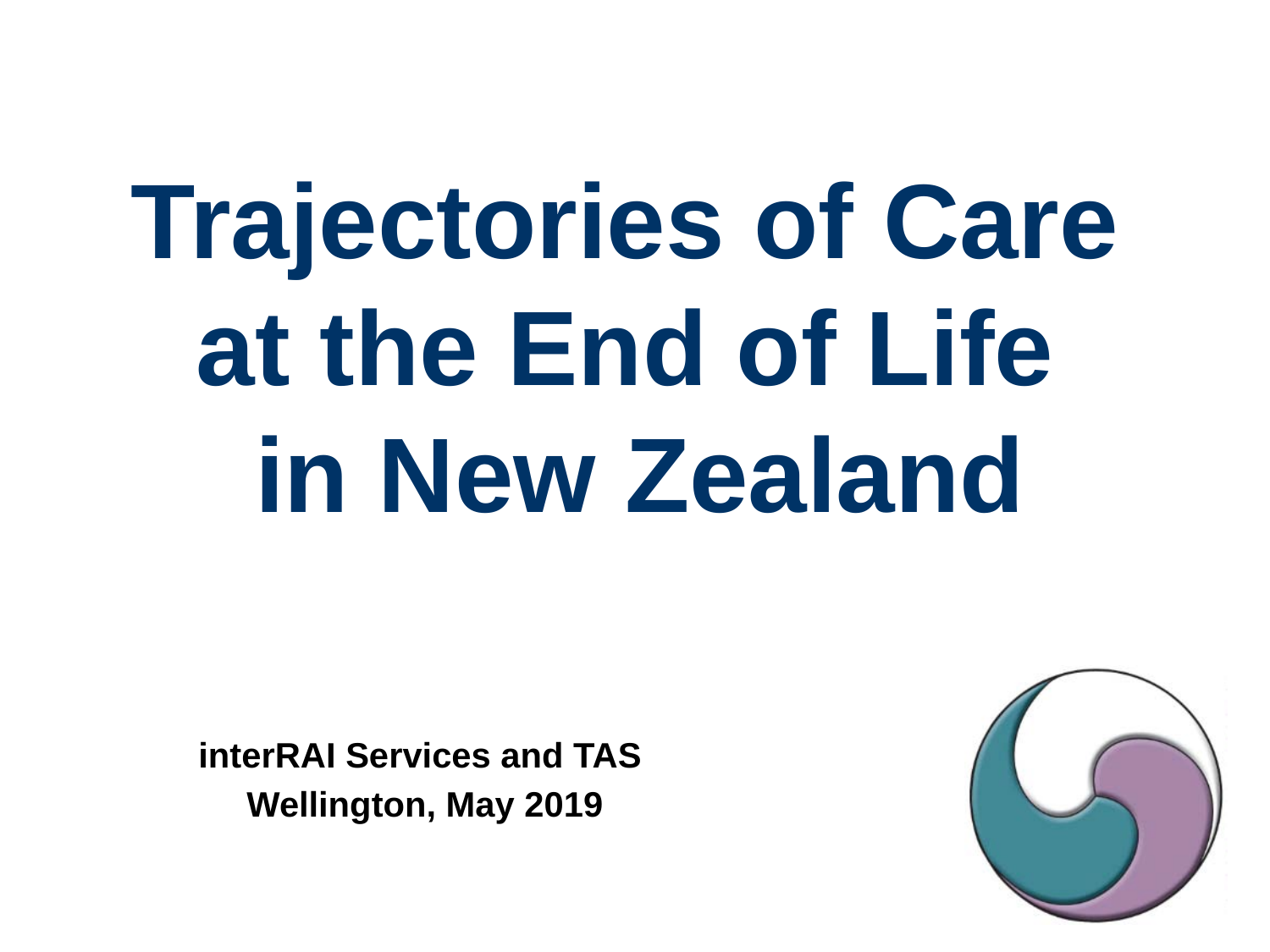

# Trajectories of Care at the End of Life in New Zealand
interRAI Services and TAS
Wellington, May 2019